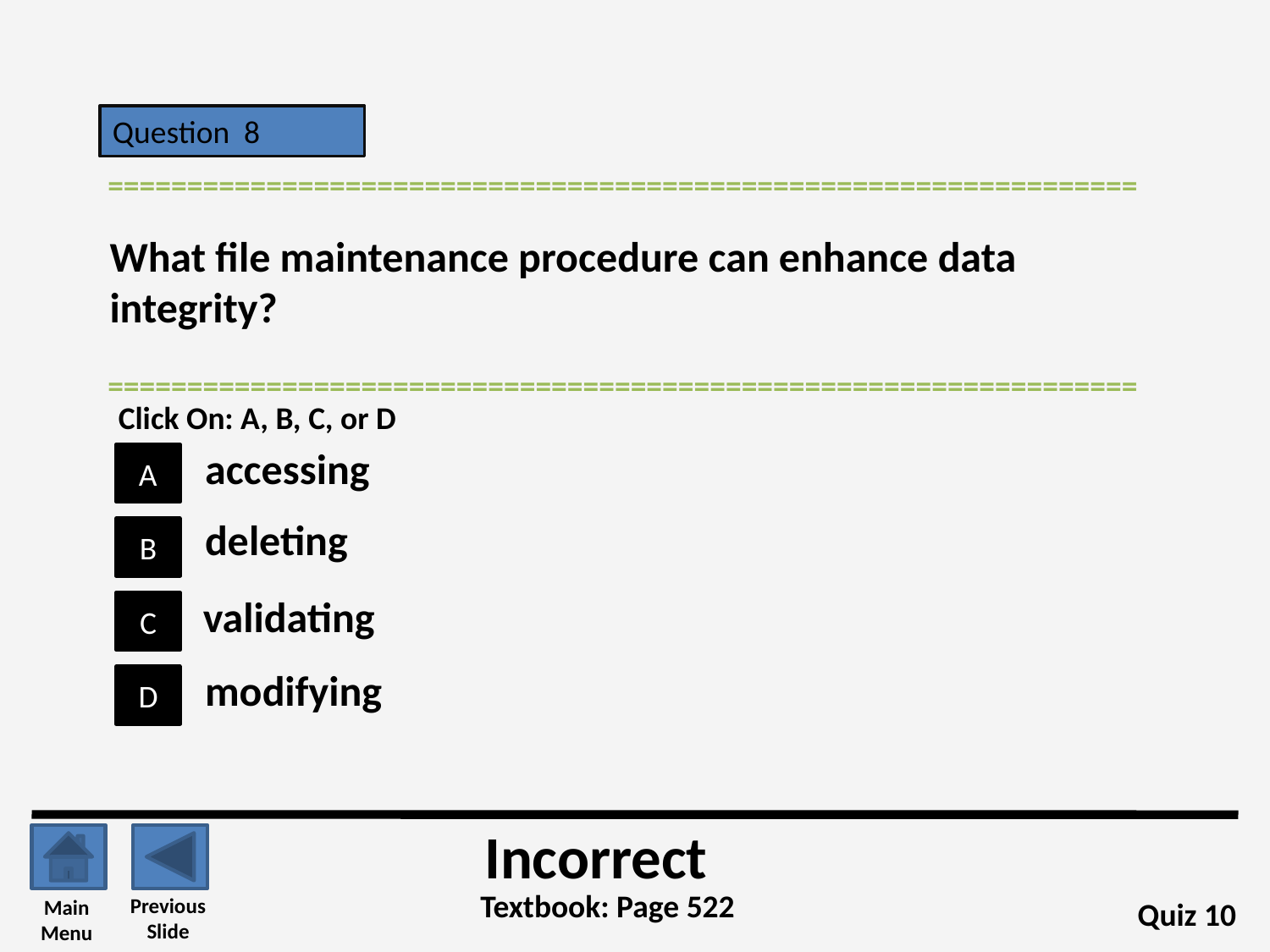

Question  8
=================================================================
What file maintenance procedure can enhance data integrity?
=================================================================
Click On: A, B, C, or D

accessing
A
deleting
B
validating
C
modifying
D
Incorrect

Textbook: Page 522
Previous
Slide
Main
Menu
Quiz 10